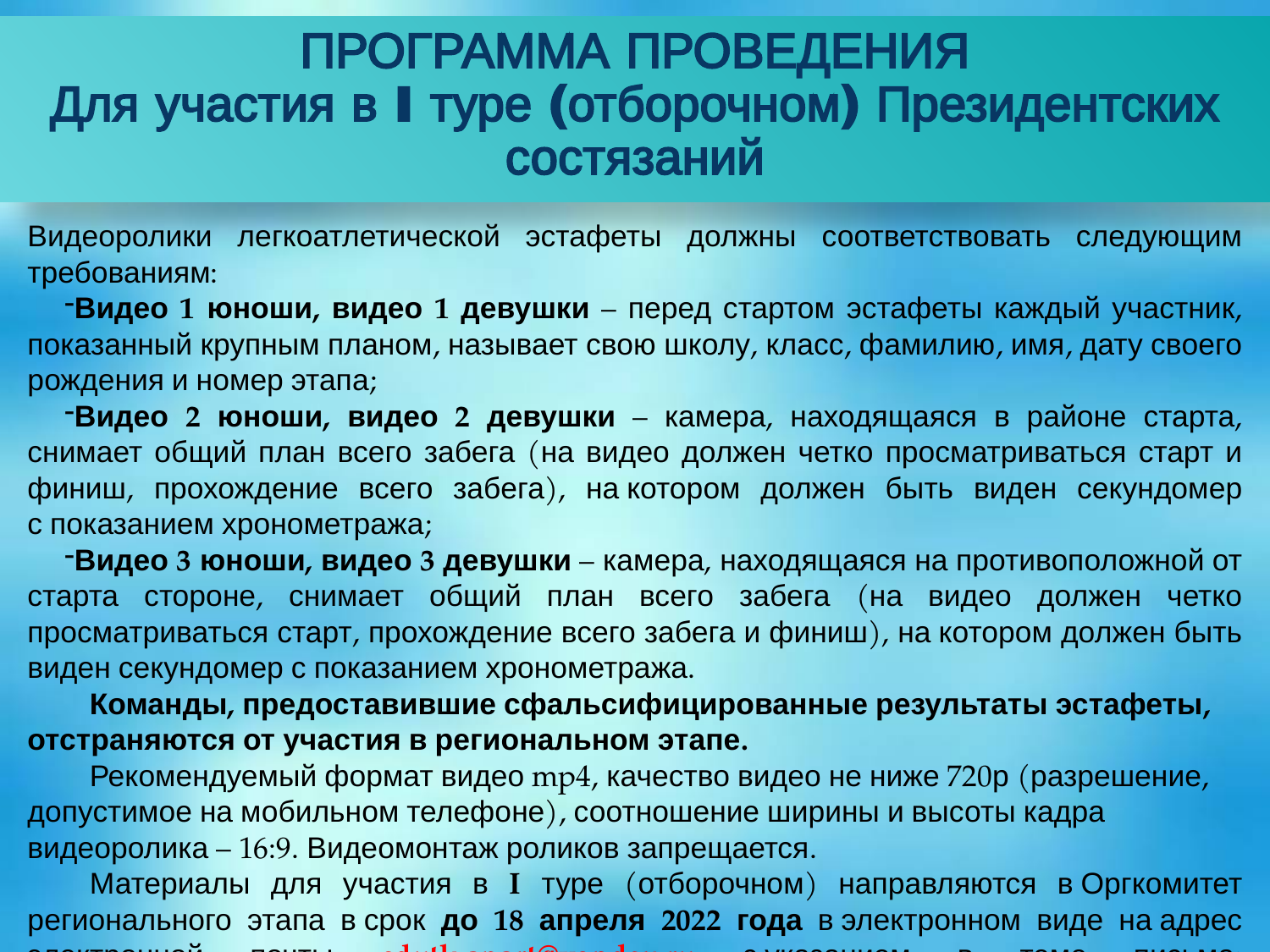

ПРОГРАММА ПРОВЕДЕНИЯ
Для участия в I туре (отборочном) Президентских состязаний

Видеоролики легкоатлетической эстафеты должны соответствовать следующим требованиям:
Видео 1 юноши, видео 1 девушки – перед стартом эстафеты каждый участник, показанный крупным планом, называет свою школу, класс, фамилию, имя, дату своего рождения и номер этапа;
Видео 2 юноши, видео 2 девушки – камера, находящаяся в районе старта, снимает общий план всего забега (на видео должен четко просматриваться старт и финиш, прохождение всего забега), на котором должен быть виден секундомер с показанием хронометража;
Видео 3 юноши, видео 3 девушки – камера, находящаяся на противоположной от старта стороне, снимает общий план всего забега (на видео должен четко просматриваться старт, прохождение всего забега и финиш), на котором должен быть виден секундомер с показанием хронометража.
Команды, предоставившие сфальсифицированные результаты эстафеты, отстраняются от участия в региональном этапе.
Рекомендуемый формат видео mp4, качество видео не ниже 720р (разрешение, допустимое на мобильном телефоне), соотношение ширины и высоты кадра видеоролика – 16:9. Видеомонтаж роликов запрещается.
Материалы для участия в I туре (отборочном) направляются в Оргкомитет регионального этапа в срок до 18 апреля 2022 года в электронном виде на адрес электронной почты cdutk.sport@yandex.ru с указанием в теме письма: «Президентские спортивные игры. Наименование муниципального образования».